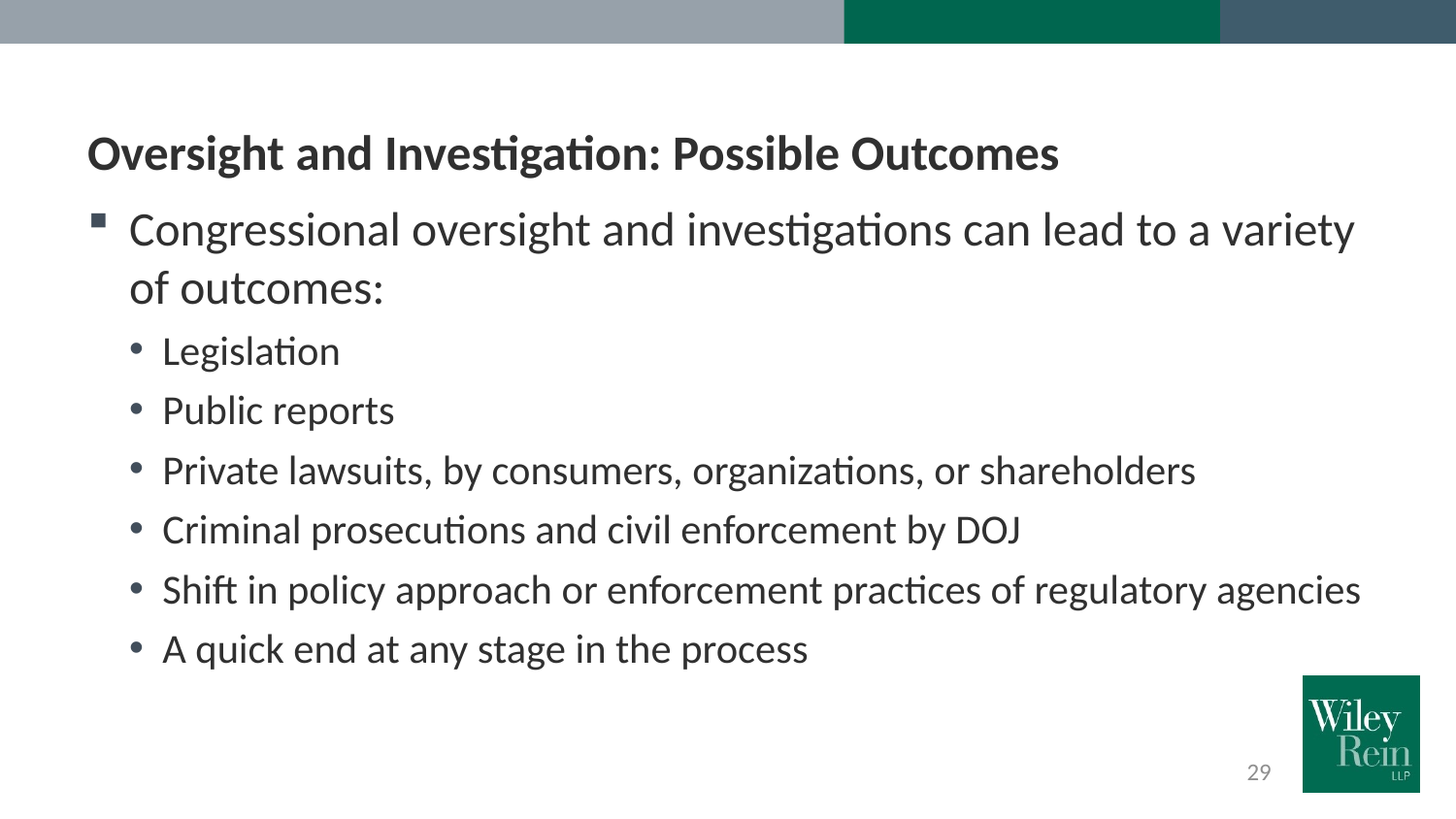

# Oversight and Investigation: Possible Outcomes
Congressional oversight and investigations can lead to a variety of outcomes:
Legislation
Public reports
Private lawsuits, by consumers, organizations, or shareholders
Criminal prosecutions and civil enforcement by DOJ
Shift in policy approach or enforcement practices of regulatory agencies
A quick end at any stage in the process

29